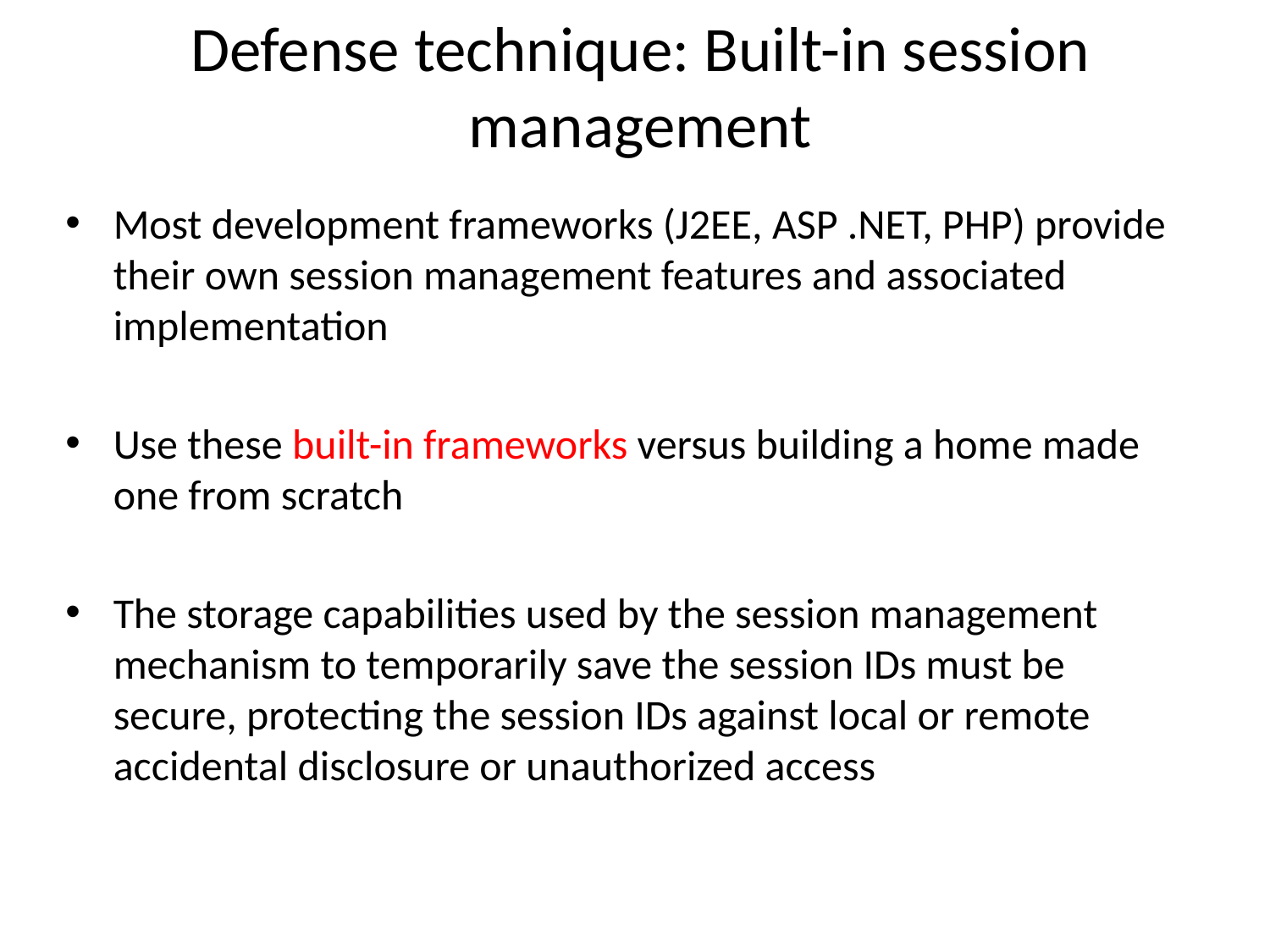

# Defense technique: Built-in session management
Most development frameworks (J2EE, ASP .NET, PHP) provide their own session management features and associated implementation

Use these built-in frameworks versus building a home made one from scratch

The storage capabilities used by the session management mechanism to temporarily save the session IDs must be secure, protecting the session IDs against local or remote accidental disclosure or unauthorized access